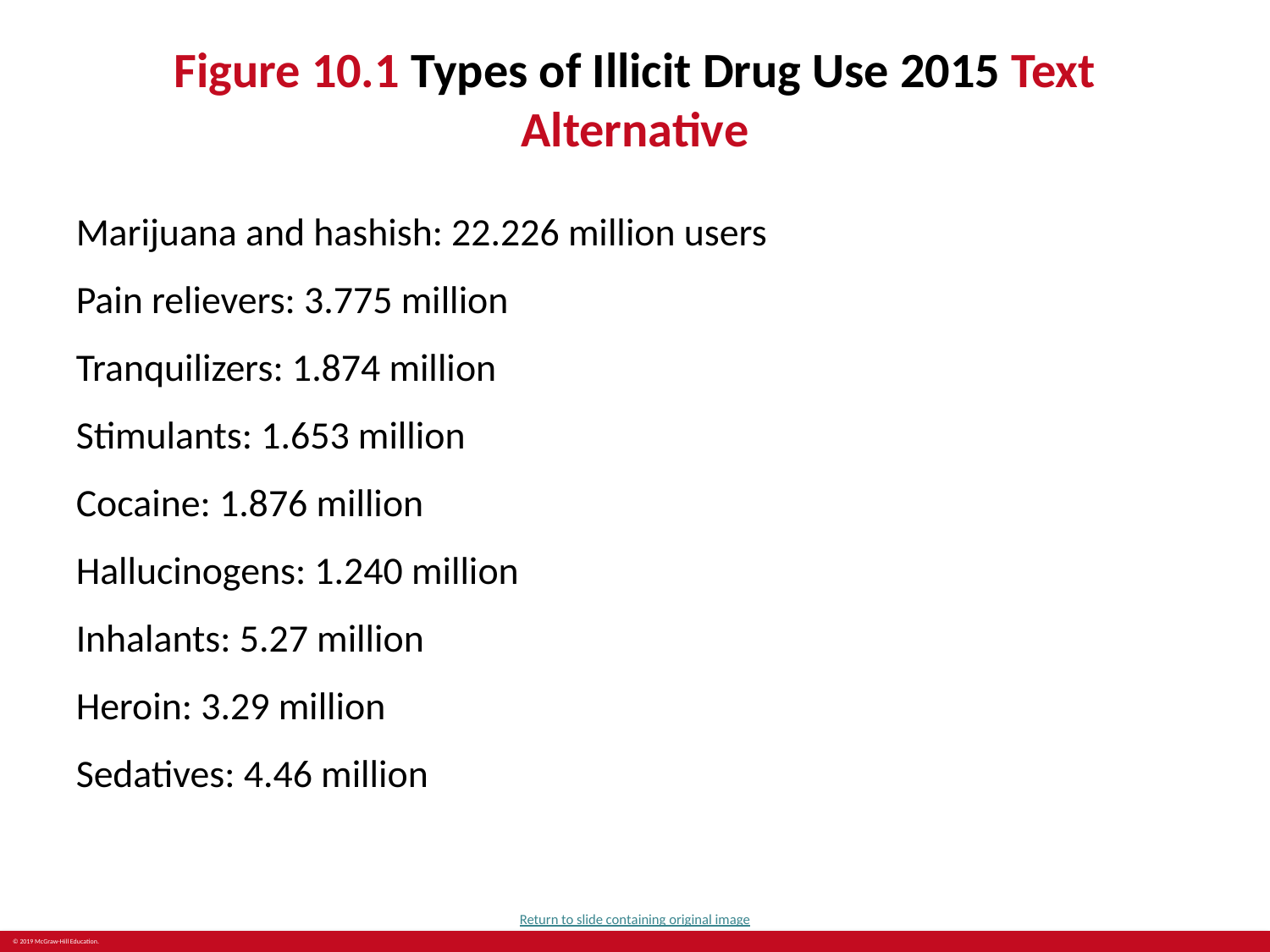

# Figure 10.1 Types of Illicit Drug Use 2015 Text Alternative
Marijuana and hashish: 22.226 million users
Pain relievers: 3.775 million
Tranquilizers: 1.874 million
Stimulants: 1.653 million
Cocaine: 1.876 million
Hallucinogens: 1.240 million
Inhalants: 5.27 million
Heroin: 3.29 million
Sedatives: 4.46 million
Return to slide containing original image